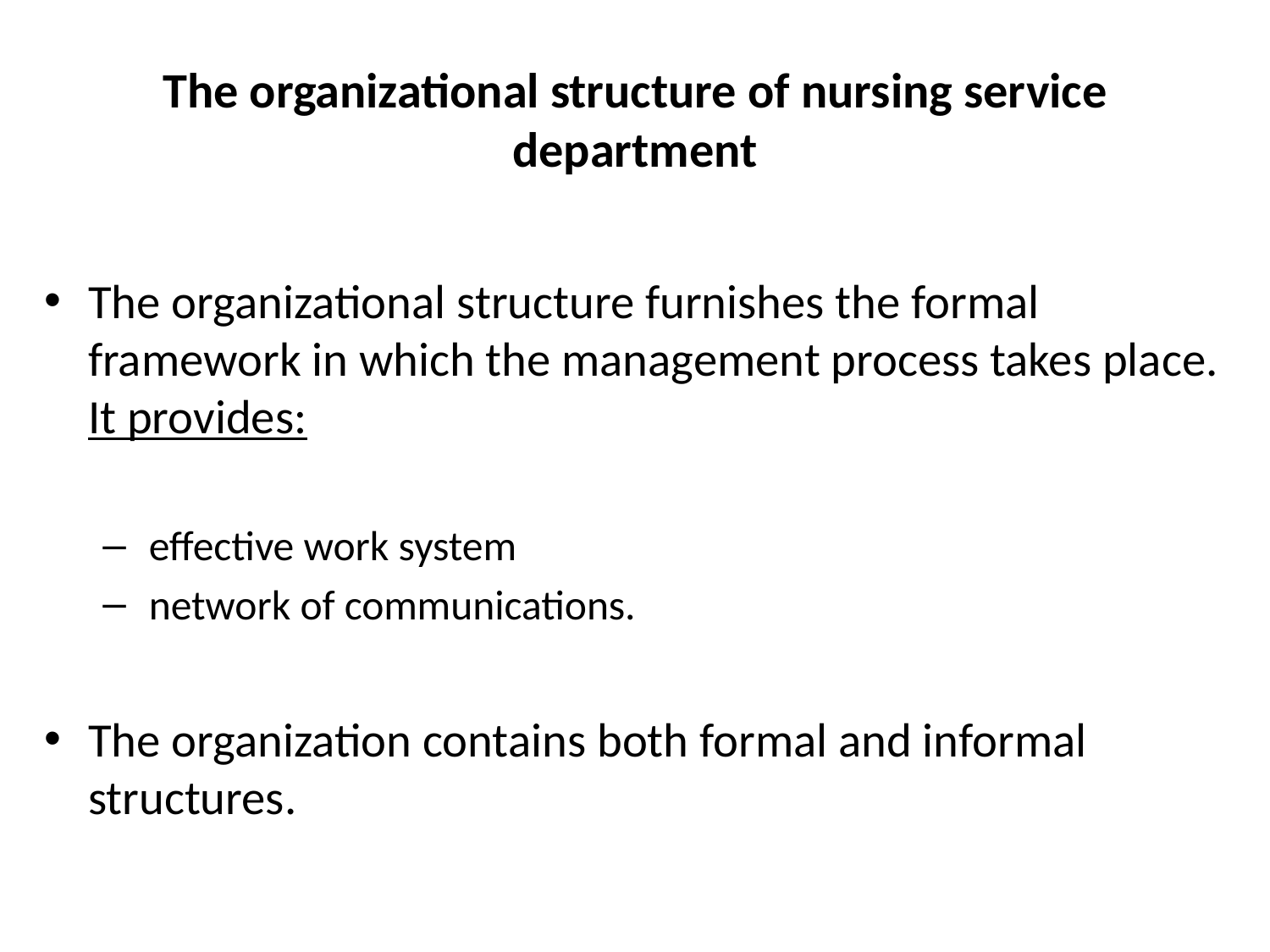

# The organizational structure of nursing service department
The organizational structure furnishes the formal framework in which the management process takes place. It provides:

 effective work system
 network of communications.

The organization contains both formal and informal structures.